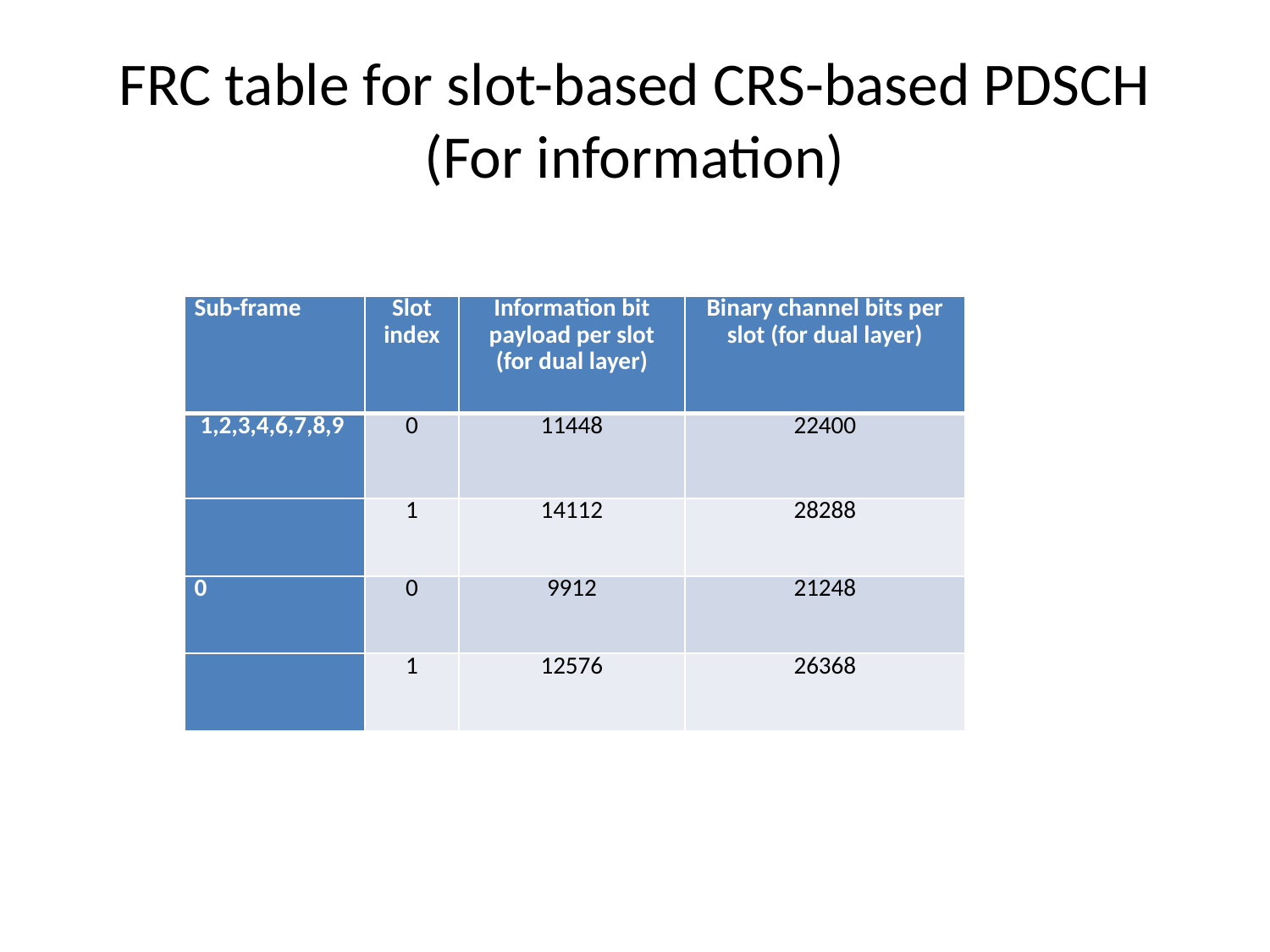

# FRC table for slot-based CRS-based PDSCH (For information)
| Sub-frame | Slot index | Information bit payload per slot (for dual layer) | Binary channel bits per slot (for dual layer) |
| --- | --- | --- | --- |
| 1,2,3,4,6,7,8,9 | 0 | 11448 | 22400 |
|  | 1 | 14112 | 28288 |
| 0 | 0 | 9912 | 21248 |
|  | 1 | 12576 | 26368 |